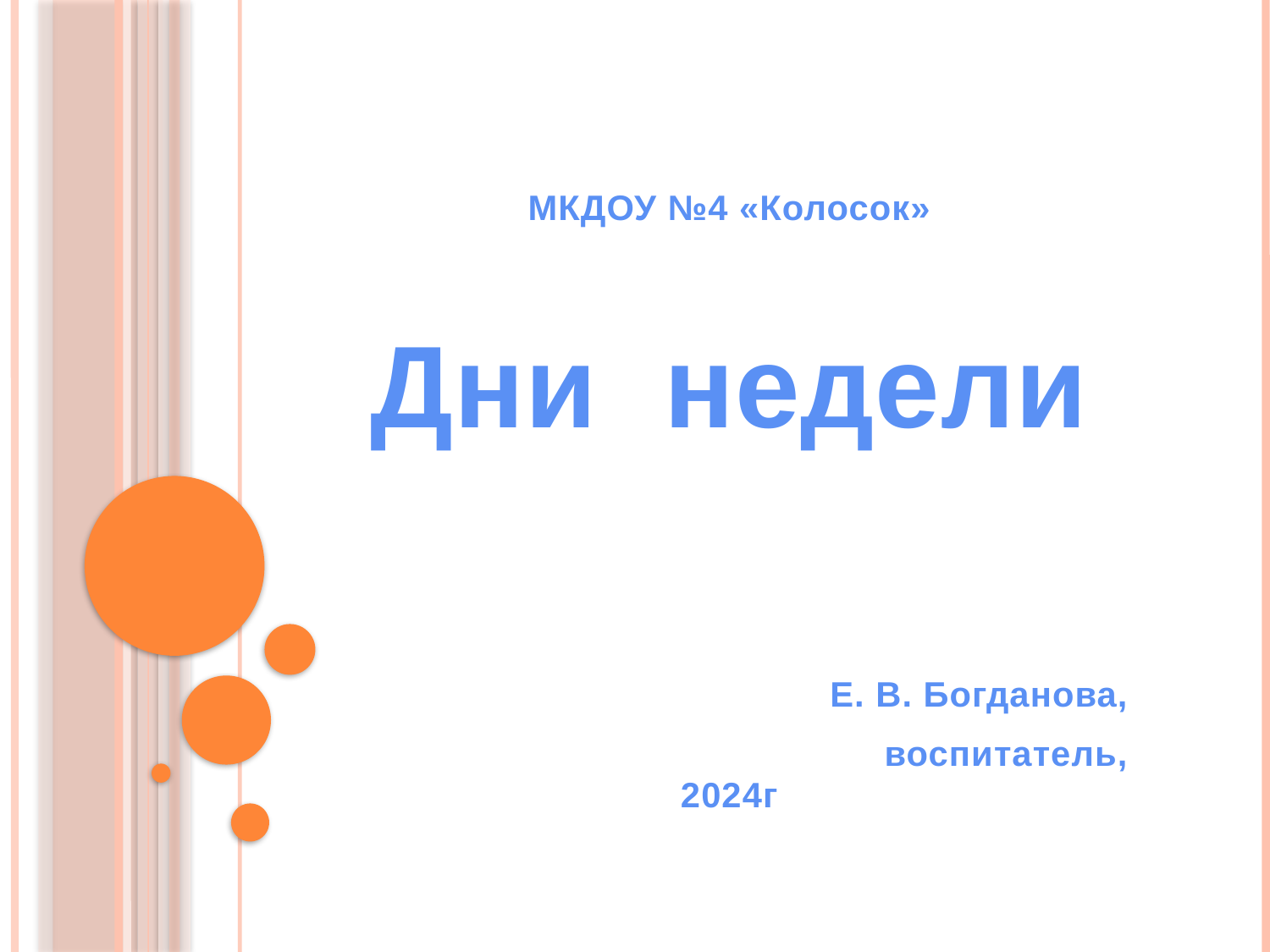

МКДОУ №4 «Колосок»

Дни  недели

  Е. В. Богданова,
воспитатель,
2024г